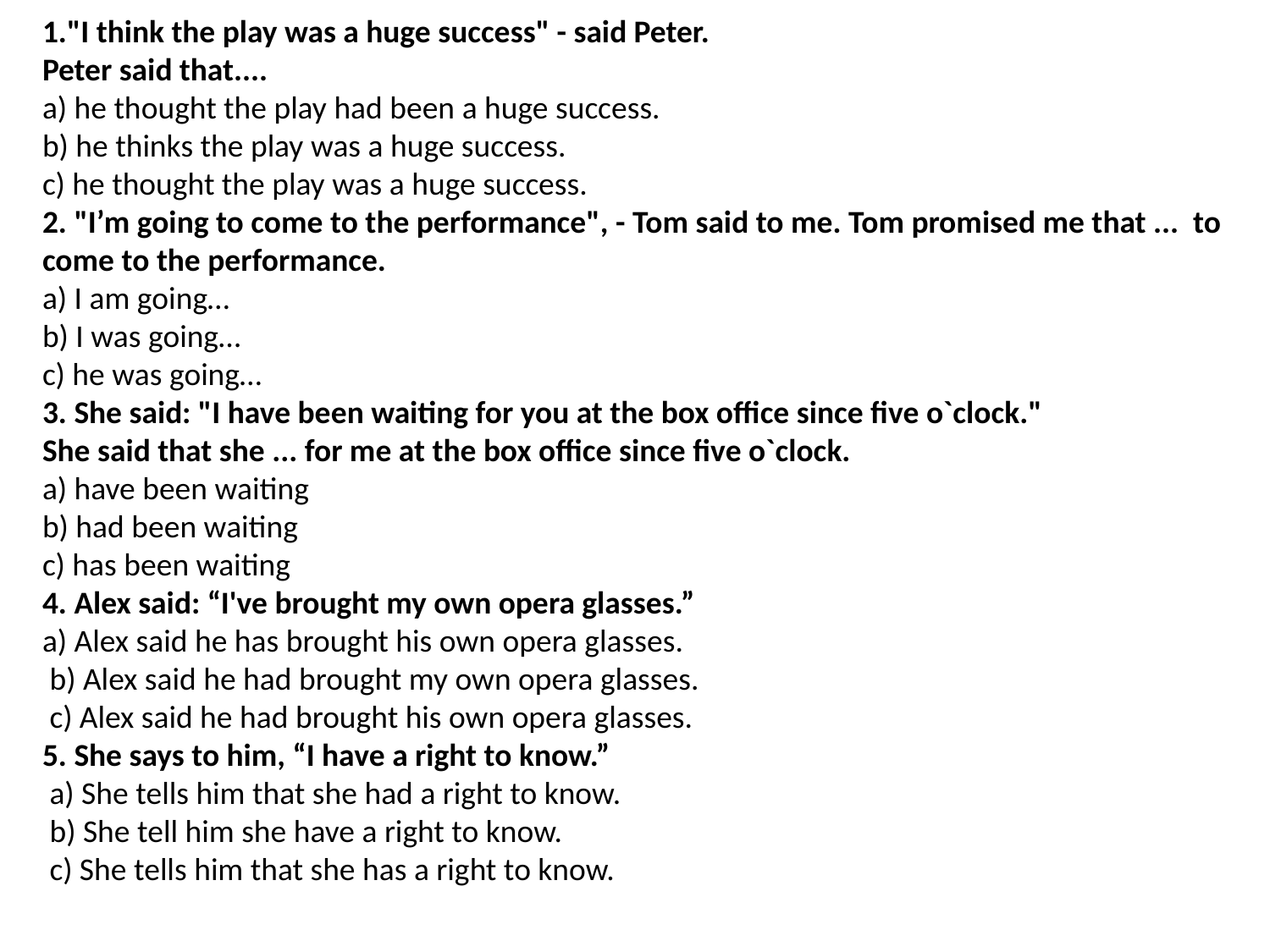

1."I think the play was a huge success" - said Peter.
Peter said that....
a) he thought the play had been a huge success.
b) he thinks the play was a huge success.
c) he thought the play was a huge success.
2. "I’m going to come to the performance", - Tom said to me. Tom promised me that ...  to come to the performance.
a) I am going…
b) I was going…
c) he was going…
3. She said: "I have been waiting for you at the box office since five o`clock."
She said that she ... for me at the box office since five o`clock.
a) have been waiting
b) had been waiting
c) has been waiting
4. Alex said: “I've brought my own opera glasses.”
a) Alex said he has brought his own opera glasses.
 b) Alex said he had brought my own opera glasses.
 c) Alex said he had brought his own opera glasses.
5. She says to him, “I have a right to know.”
 a) She tells him that she had a right to know.
 b) She tell him she have a right to know.
 c) She tells him that she has a right to know.